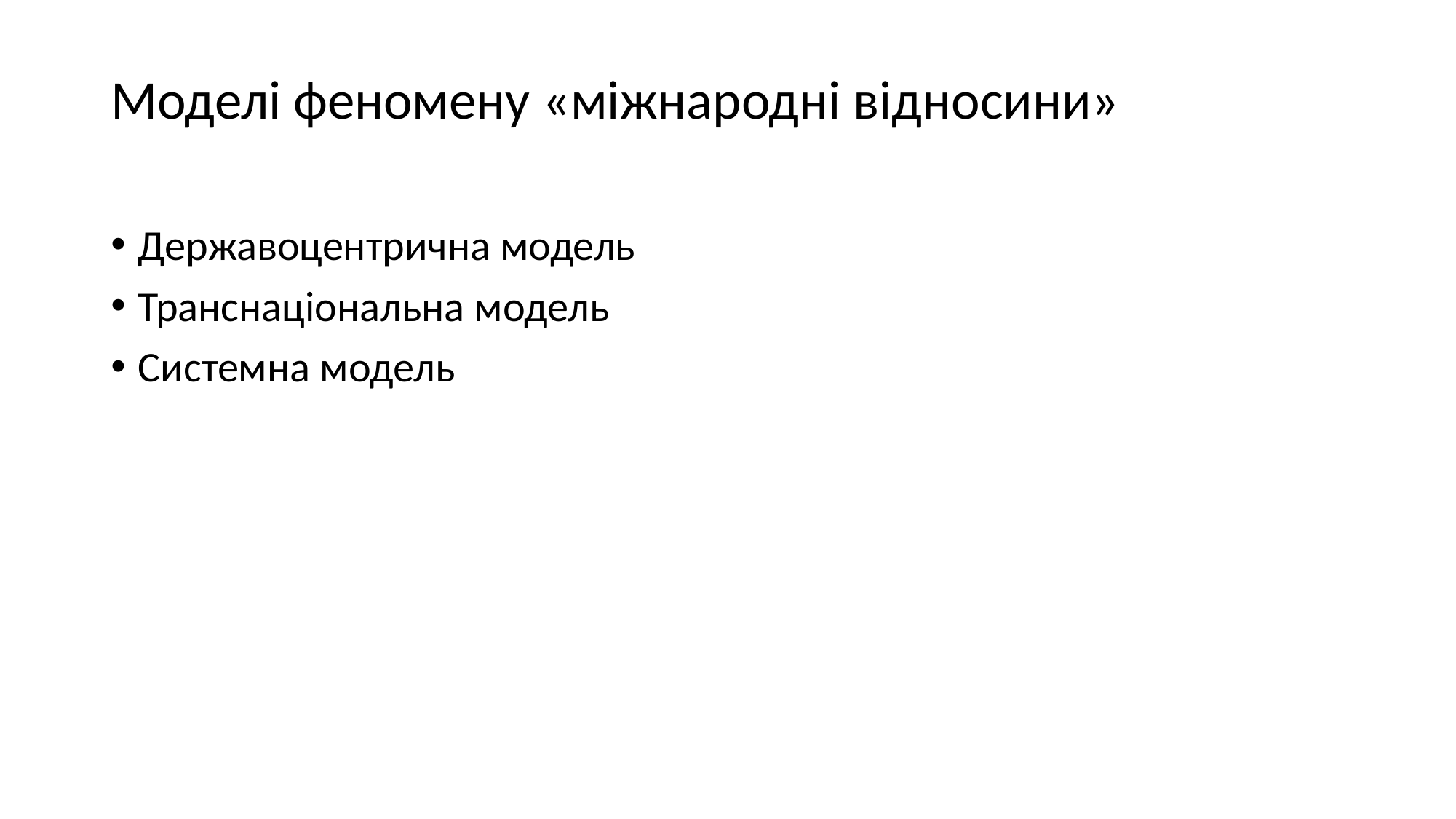

# Моделі феномену «міжнародні відносини»
Державоцентрична модель
Транснаціональна модель
Системна модель